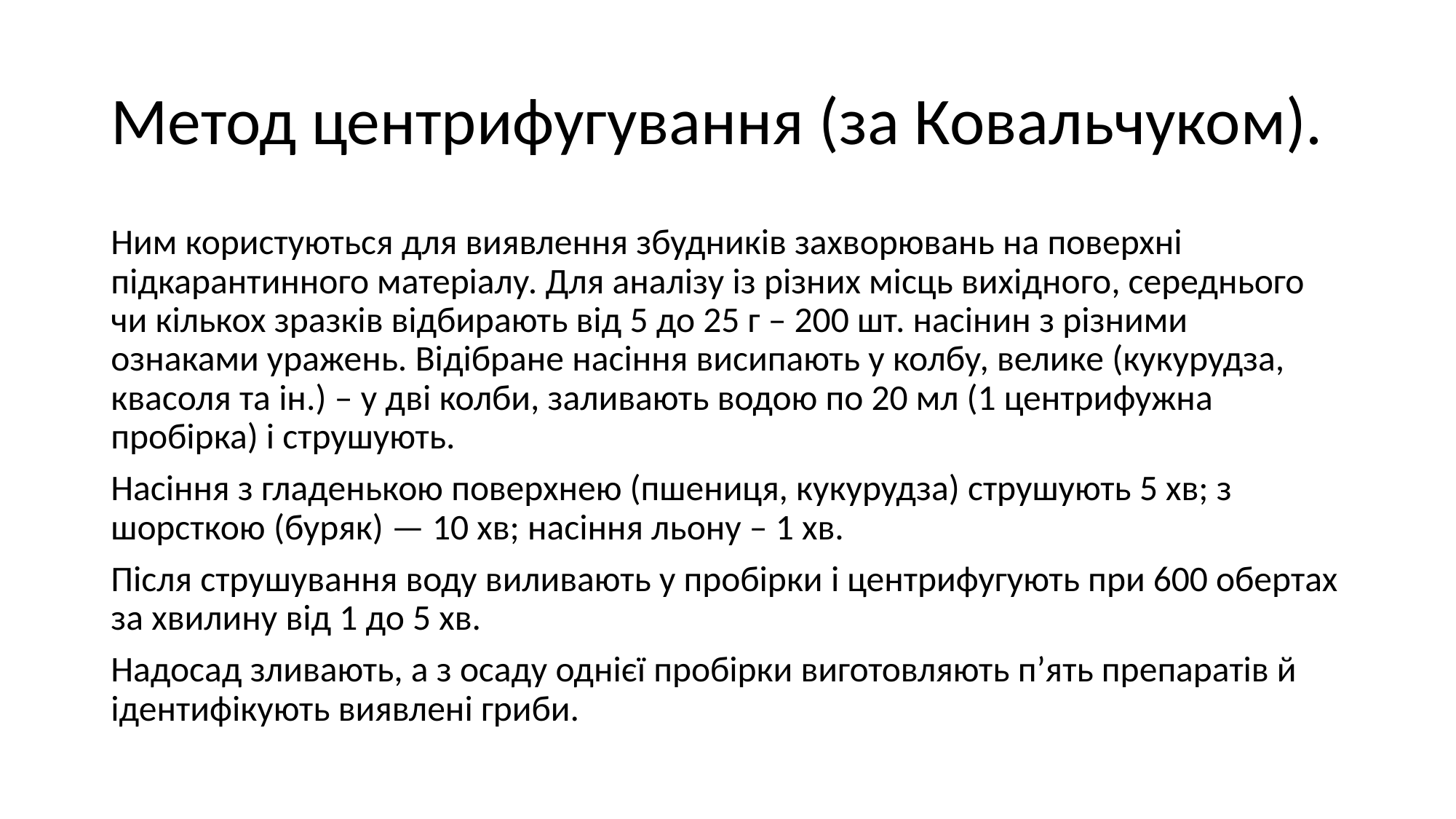

# Метод центрифугування (за Ковальчуком).
Ним користуються для виявлення збудників захворювань на поверхні підкарантинного матеріалу. Для аналізу із різних місць вихідного, середнього чи кількох зразків відбирають від 5 до 25 г – 200 шт. насінин з різними ознаками уражень. Відібране насіння висипають у колбу, велике (кукурудза, квасоля та ін.) – у дві колби, заливають водою по 20 мл (1 центрифужна пробірка) і струшують.
Насіння з гладенькою поверхнею (пшениця, кукурудза) струшують 5 хв; з шорсткою (буряк) — 10 хв; насіння льону – 1 хв.
Після струшування воду виливають у пробірки і центрифугують при 600 обертах за хвилину від 1 до 5 хв.
Надосад зливають, а з осаду однієї пробірки виготовляють п’ять препаратів й ідентифікують виявлені гриби.